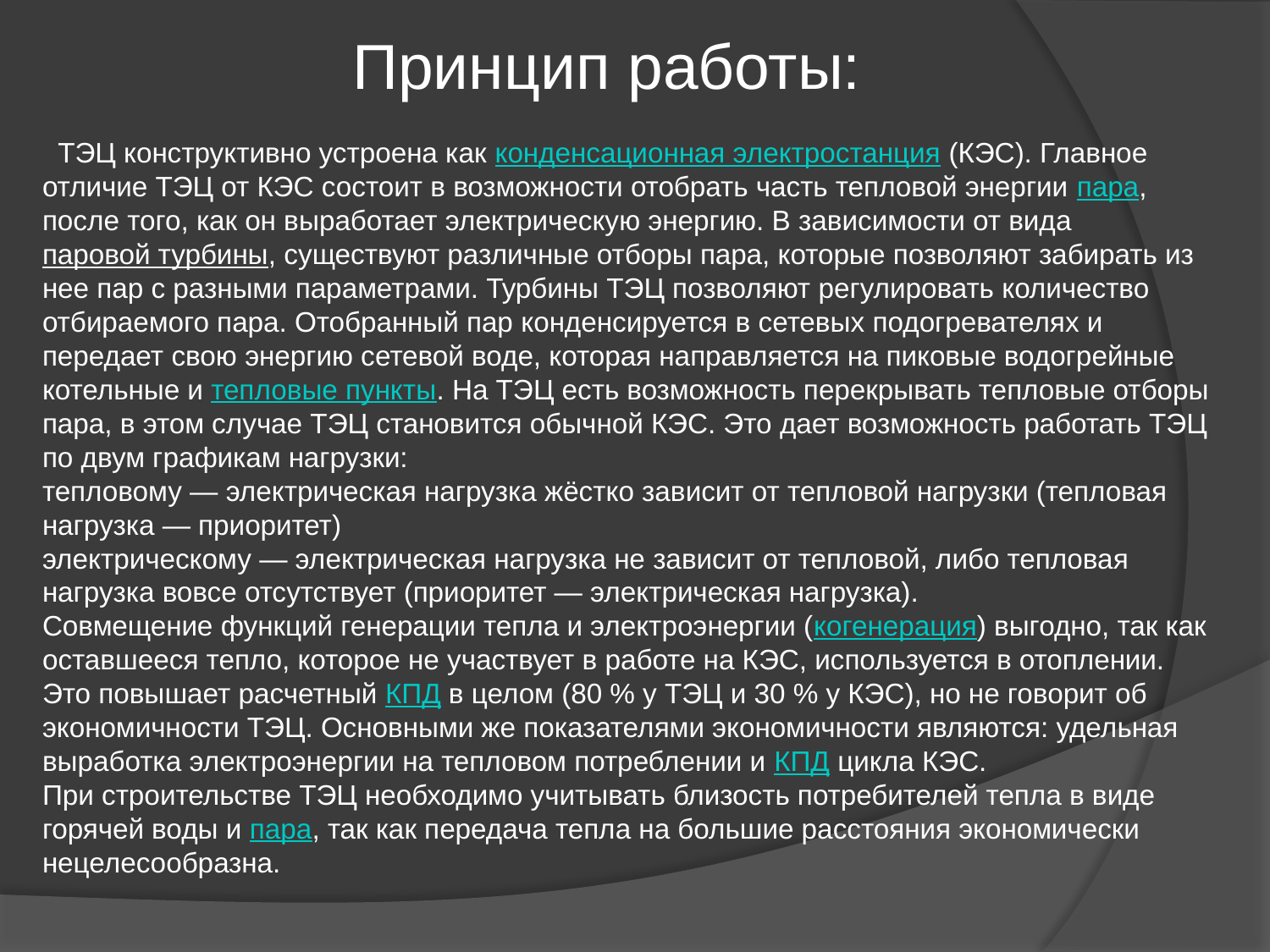

Принцип работы:
  ТЭЦ конструктивно устроена как конденсационная электростанция (КЭС). Главное отличие ТЭЦ от КЭС состоит в возможности отобрать часть тепловой энергии пара, после того, как он выработает электрическую энергию. В зависимости от вида паровой турбины, существуют различные отборы пара, которые позволяют забирать из нее пар с разными параметрами. Турбины ТЭЦ позволяют регулировать количество отбираемого пара. Отобранный пар конденсируется в сетевых подогревателях и передает свою энергию сетевой воде, которая направляется на пиковые водогрейные котельные и тепловые пункты. На ТЭЦ есть возможность перекрывать тепловые отборы пара, в этом случае ТЭЦ становится обычной КЭС. Это дает возможность работать ТЭЦ по двум графикам нагрузки:
тепловому — электрическая нагрузка жёстко зависит от тепловой нагрузки (тепловая нагрузка — приоритет)
электрическому — электрическая нагрузка не зависит от тепловой, либо тепловая нагрузка вовсе отсутствует (приоритет — электрическая нагрузка).
Совмещение функций генерации тепла и электроэнергии (когенерация) выгодно, так как оставшееся тепло, которое не участвует в работе на КЭС, используется в отоплении. Это повышает расчетный КПД в целом (80 % у ТЭЦ и 30 % у КЭС), но не говорит об экономичности ТЭЦ. Основными же показателями экономичности являются: удельная выработка электроэнергии на тепловом потреблении и КПД цикла КЭС.
При строительстве ТЭЦ необходимо учитывать близость потребителей тепла в виде горячей воды и пара, так как передача тепла на большие расстояния экономически нецелесообразна.